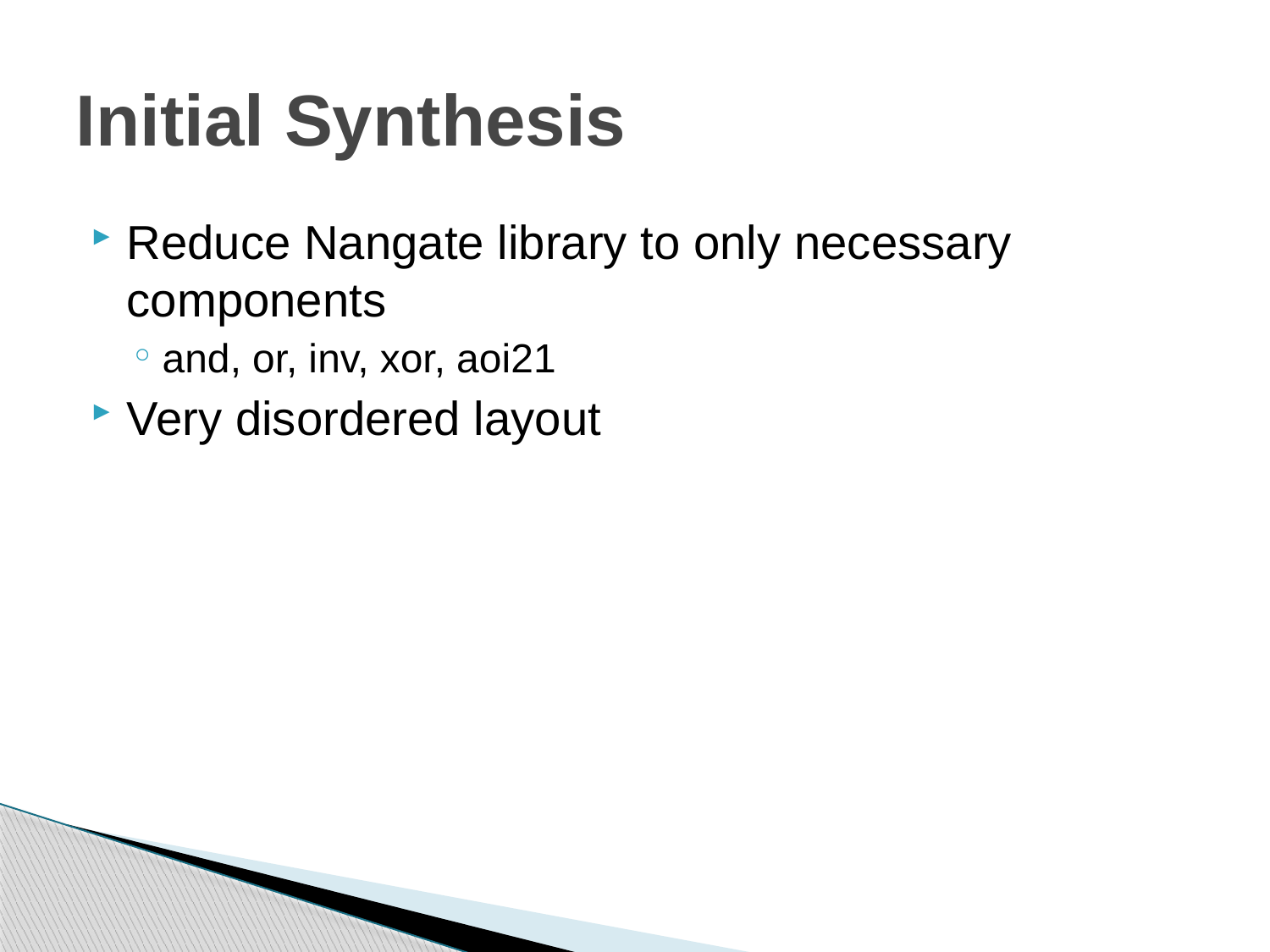

# Initial Synthesis
Reduce Nangate library to only necessary components
and, or, inv, xor, aoi21
Very disordered layout